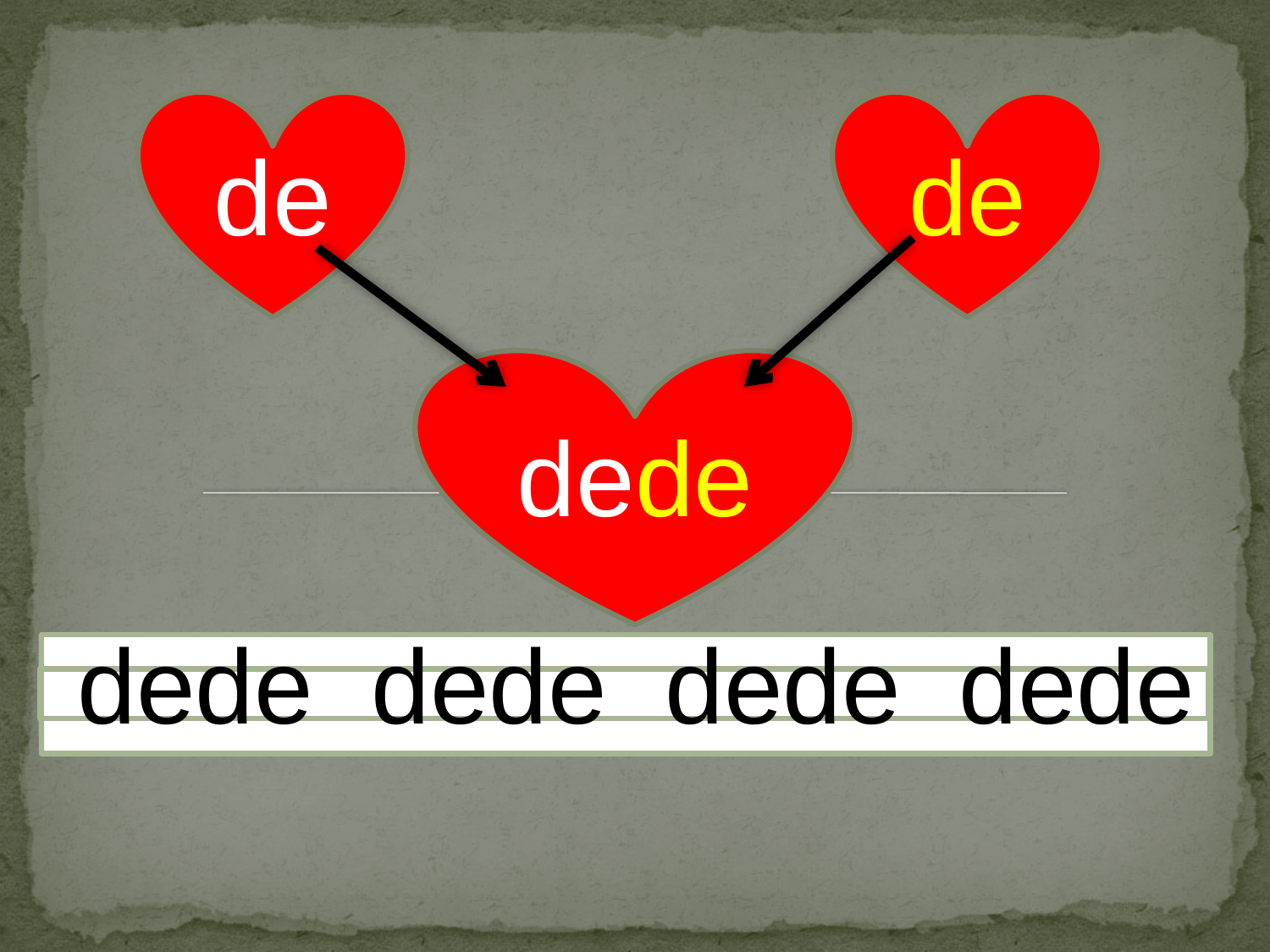

de
de

dede

  dede  dede  dede  dede